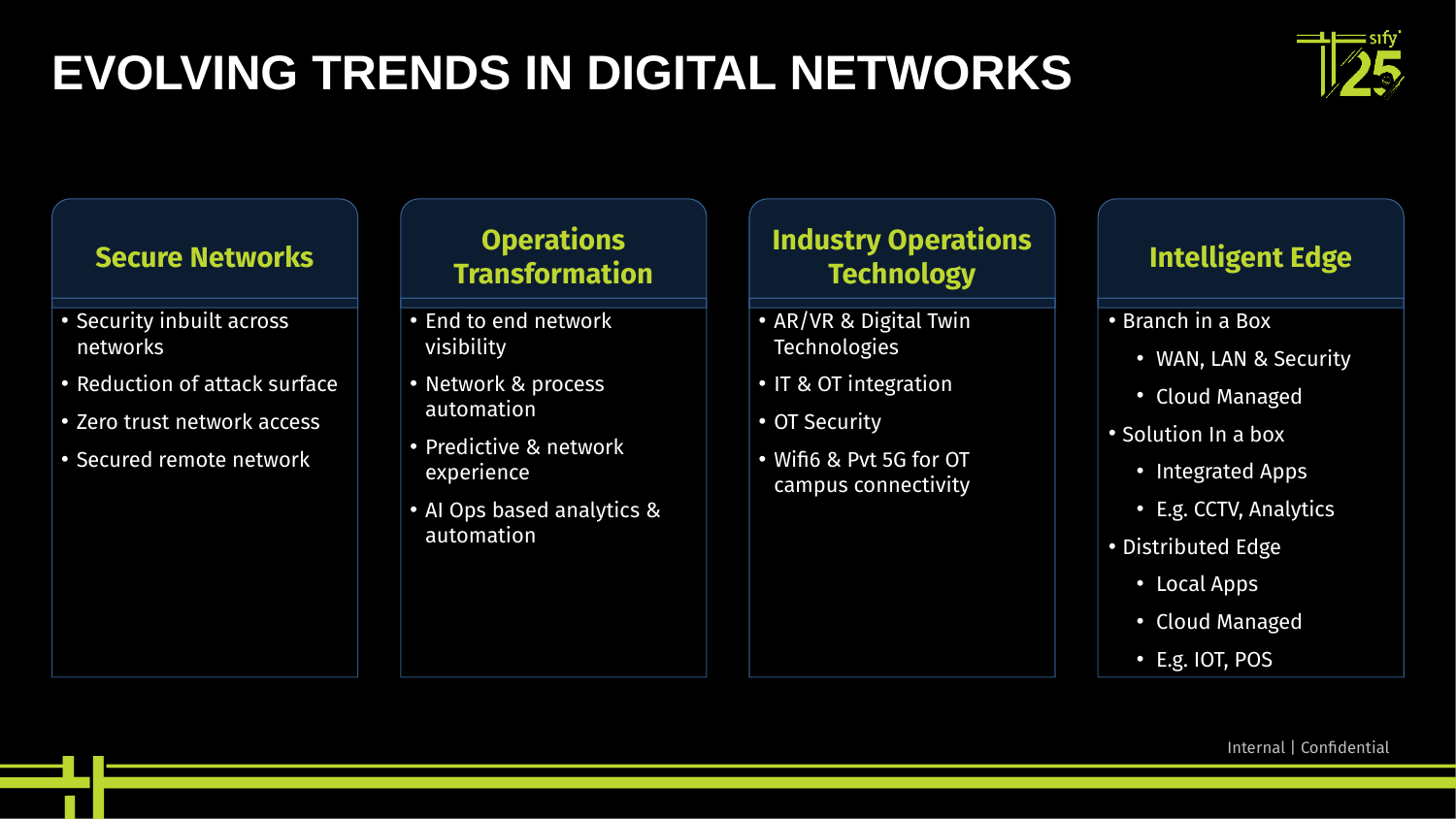

# Evolving Trends in Digital Networks
Secure Networks
Security inbuilt across networks
Reduction of attack surface
Zero trust network access
Secured remote network
Operations Transformation
End to end network visibility
Network & process automation
Predictive & network experience
AI Ops based analytics & automation
Industry Operations Technology
AR/VR & Digital Twin Technologies
IT & OT integration
OT Security
Wifi6 & Pvt 5G for OT campus connectivity
Intelligent Edge
Branch in a Box
 WAN, LAN & Security
 Cloud Managed
Solution In a box
 Integrated Apps
 E.g. CCTV, Analytics
Distributed Edge
 Local Apps
 Cloud Managed
 E.g. IOT, POS